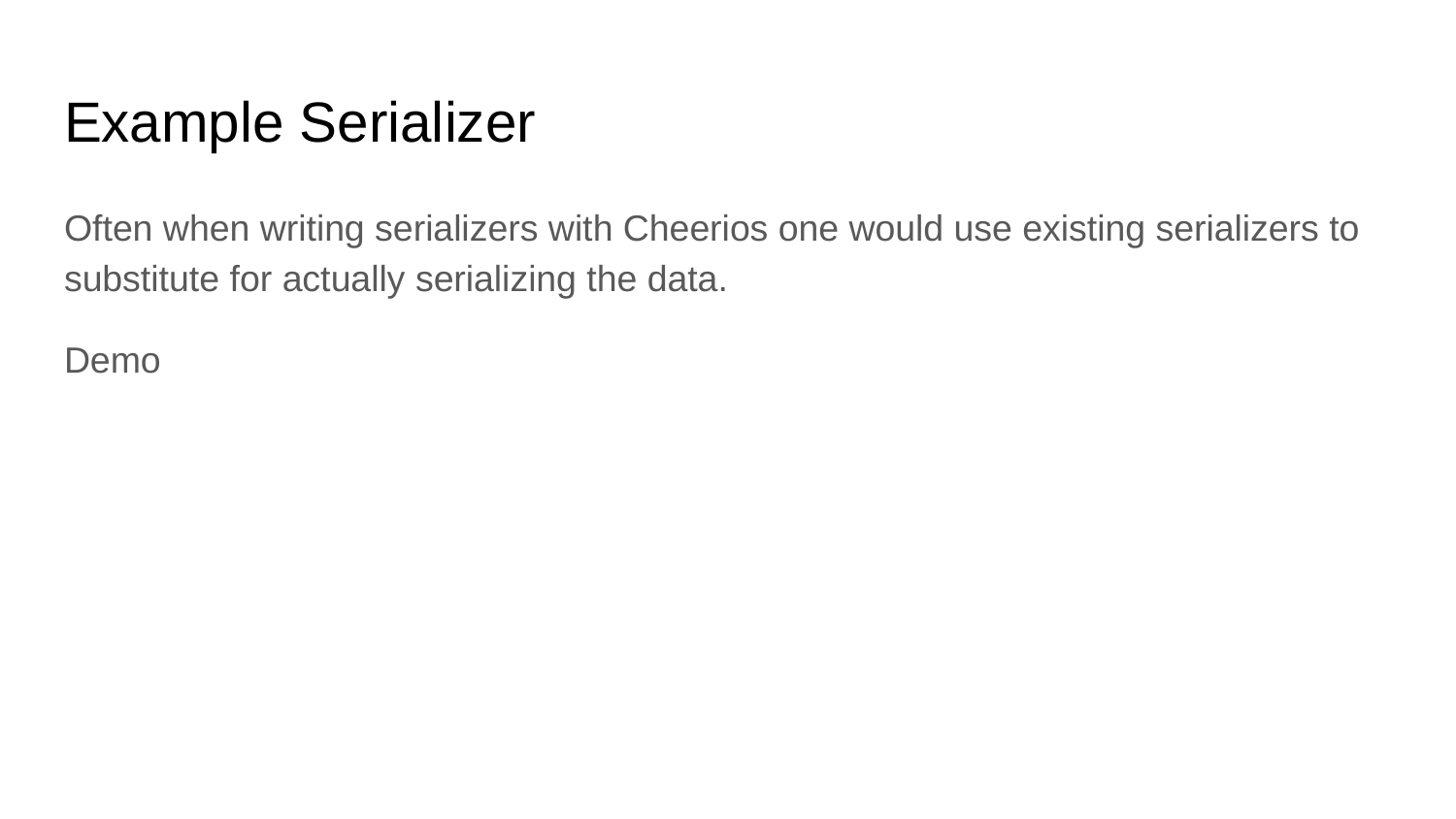

# Example Serializer
Often when writing serializers with Cheerios one would use existing serializers to substitute for actually serializing the data.
Demo